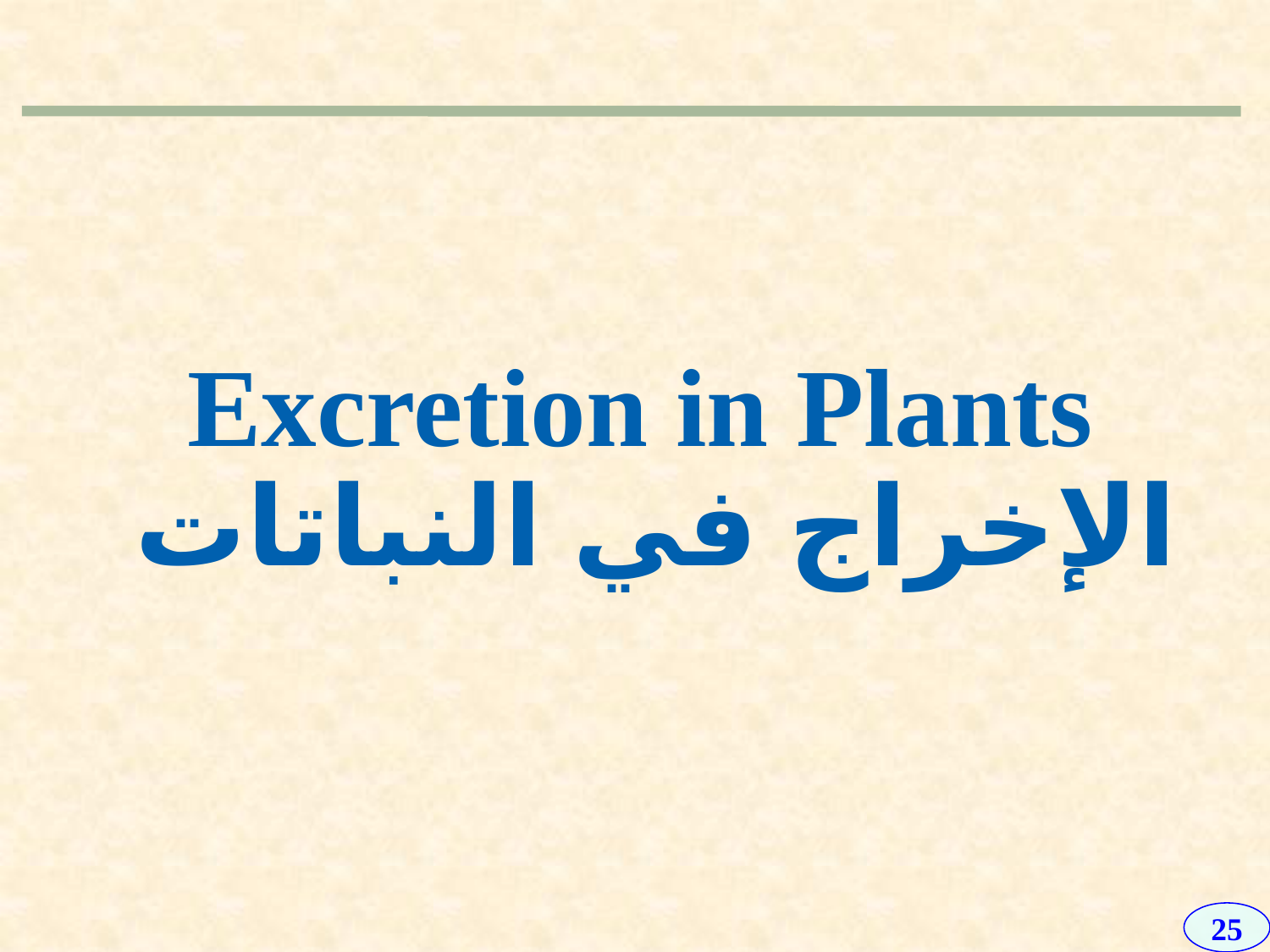

Excretion in Plants
الإخراج في النباتات
25